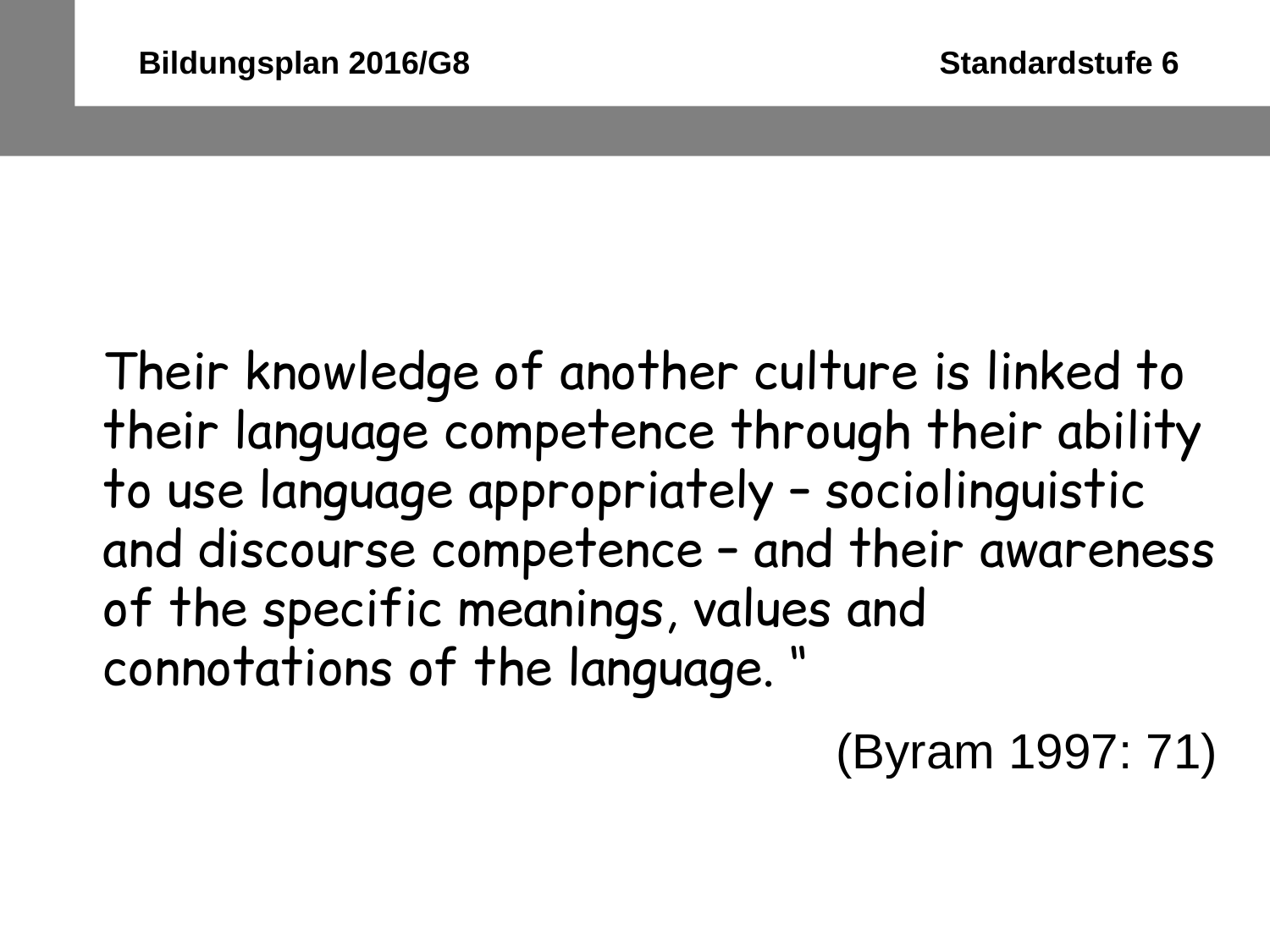

Bildungsplan 2016/G8                                                     Standardstufe 6

Their knowledge of another culture is linked to their language competence through their ability to use language appropriately – sociolinguistic and discourse competence – and their awareness of the specific meanings, values and connotations of the language. “
(Byram 1997: 71)